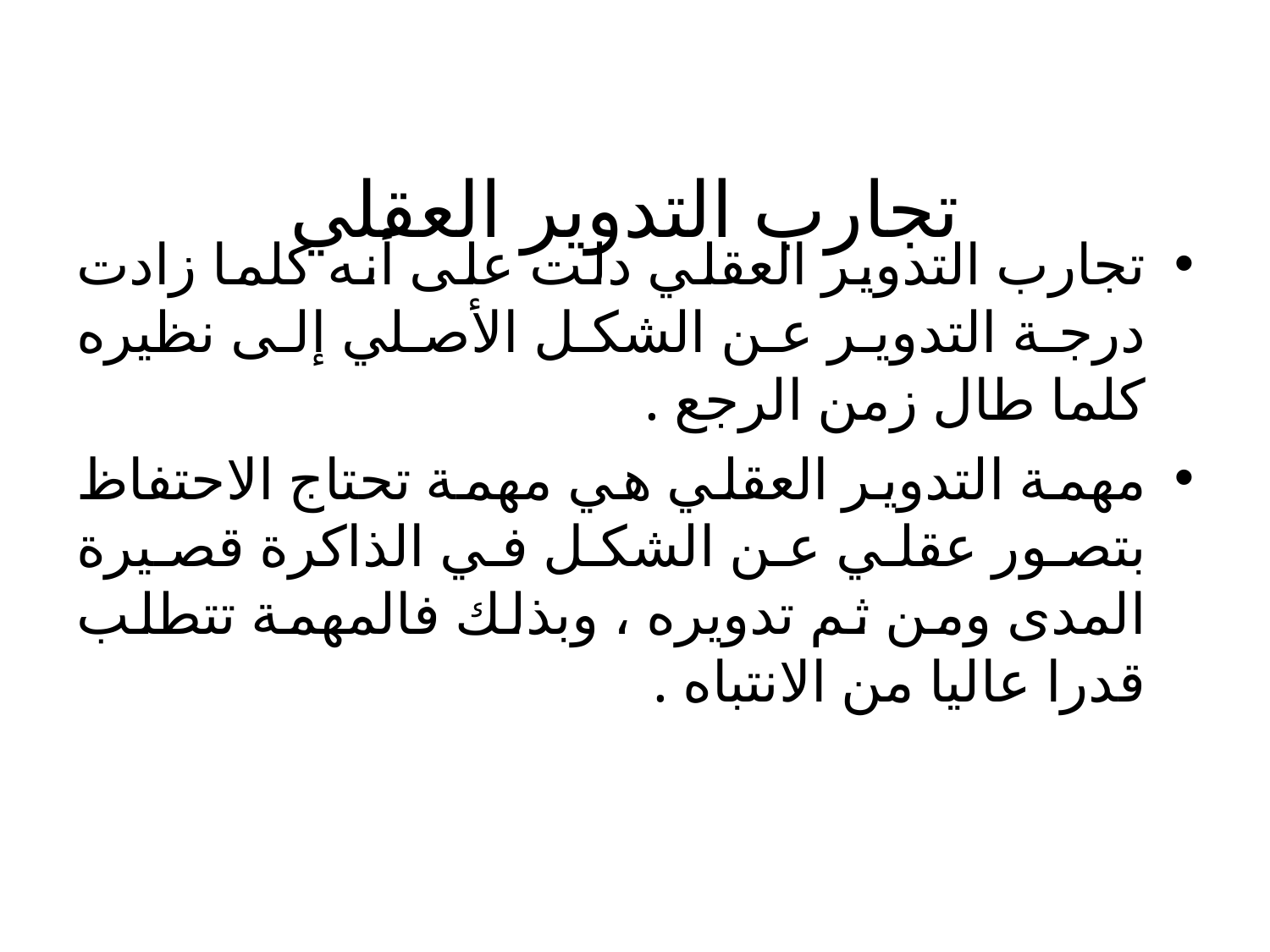

# تجارب التدوير العقلي
تجارب التدوير العقلي دلت على أنه كلما زادت درجة التدوير عن الشكل الأصلي إلى نظيره كلما طال زمن الرجع .
مهمة التدوير العقلي هي مهمة تحتاج الاحتفاظ بتصور عقلي عن الشكل في الذاكرة قصيرة المدى ومن ثم تدويره ، وبذلك فالمهمة تتطلب قدرا عاليا من الانتباه .